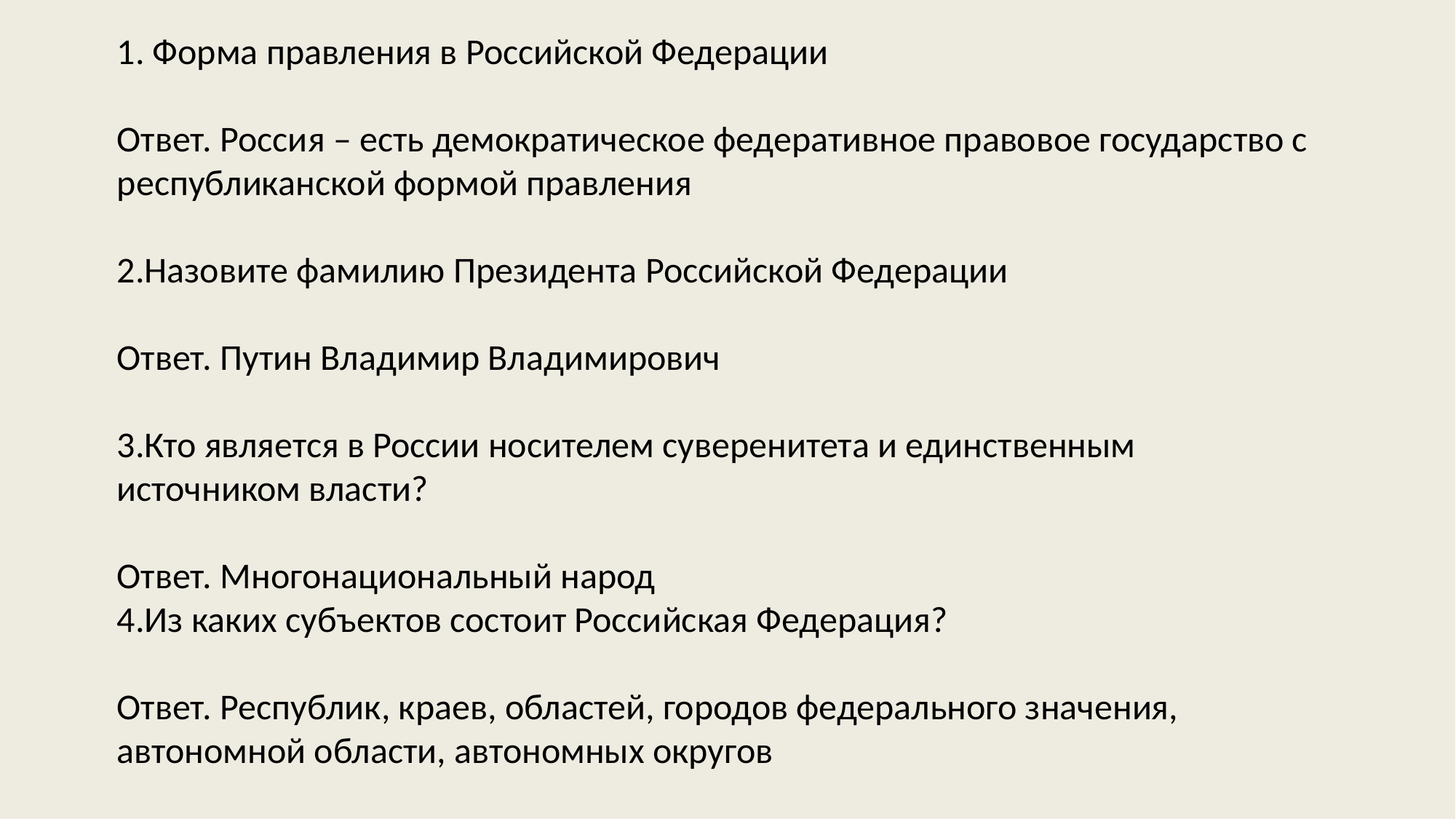

1. Форма правления в Российской Федерации

Ответ. Россия – есть демократическое федеративное правовое государство с республиканской формой правления

2.Назовите фамилию Президента Российской Федерации

Ответ. Путин Владимир Владимирович

3.Кто является в России носителем суверенитета и единственным источником власти?

Ответ. Многонациональный народ
4.Из каких субъектов состоит Российская Федерация?

Ответ. Республик, краев, областей, городов федерального значения, автономной области, автономных округов